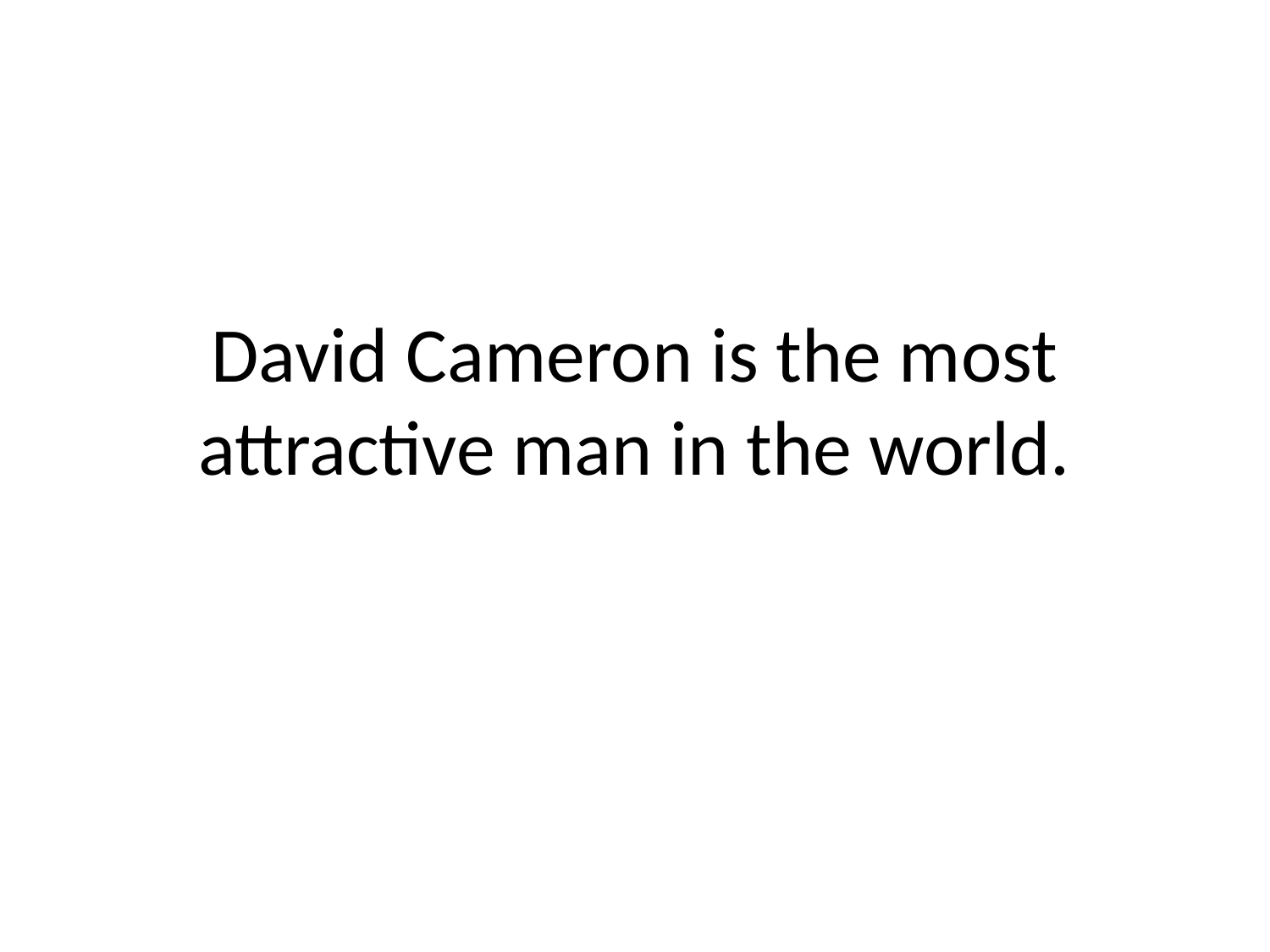

# David Cameron is the most attractive man in the world.